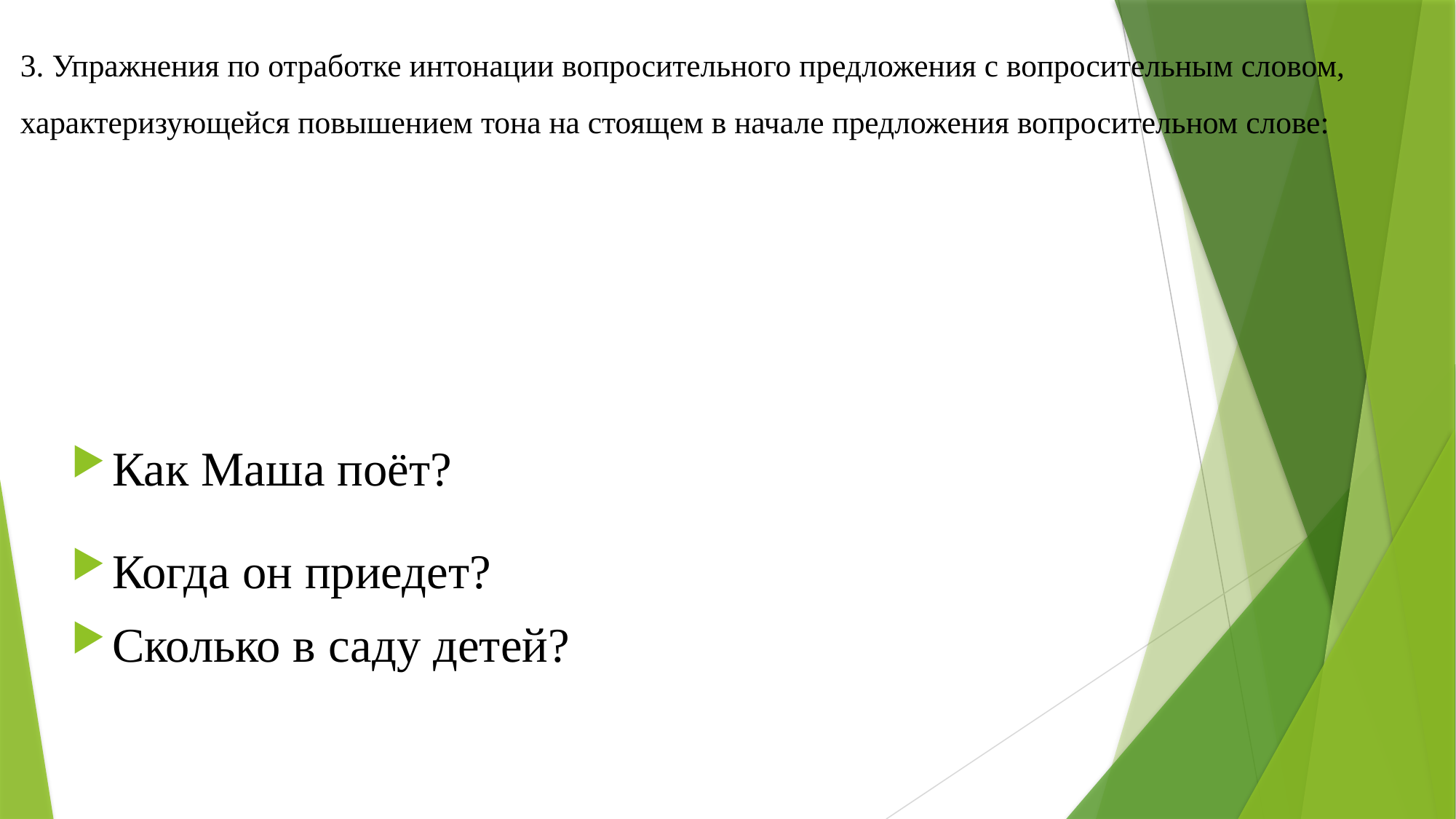

# 3. Упражнения по отработке интонации вопросительного предложения с вопросительным словом, характеризующейся повышением тона на стоящем в начале предложения вопросительном слове:
Как Маша поёт?
Когда он приедет?
Сколько в саду детей?